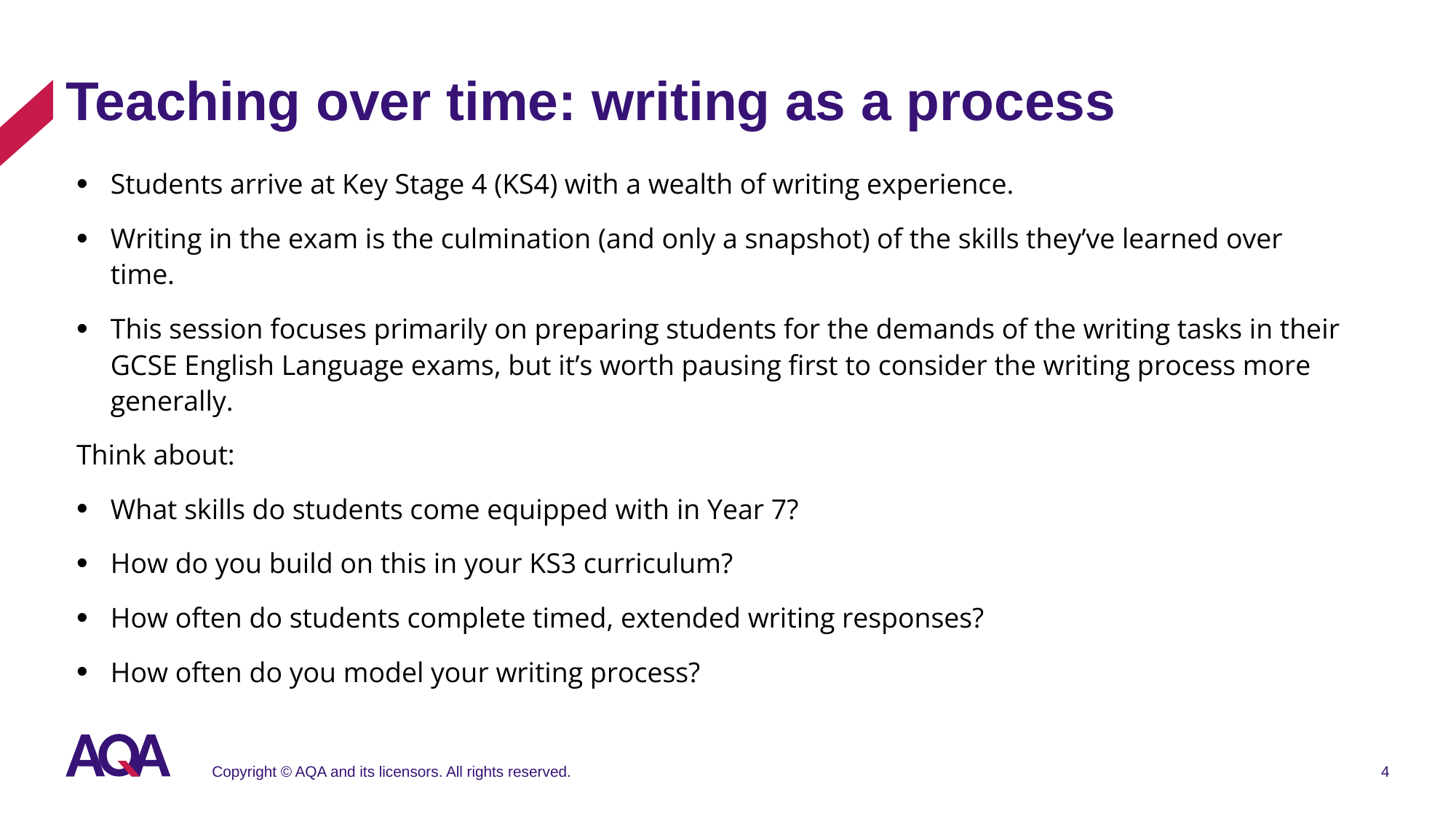

# Teaching over time: writing as a process
Students arrive at Key Stage 4 (KS4) with a wealth of writing experience.
Writing in the exam is the culmination (and only a snapshot) of the skills they’ve learned over time.
This session focuses primarily on preparing students for the demands of the writing tasks in their GCSE English Language exams, but it’s worth pausing first to consider the writing process more generally.
Think about:
What skills do students come equipped with in Year 7?
How do you build on this in your KS3 curriculum?
How often do students complete timed, extended writing responses?
How often do you model your writing process?

Copyright © AQA and its licensors. All rights reserved.
4